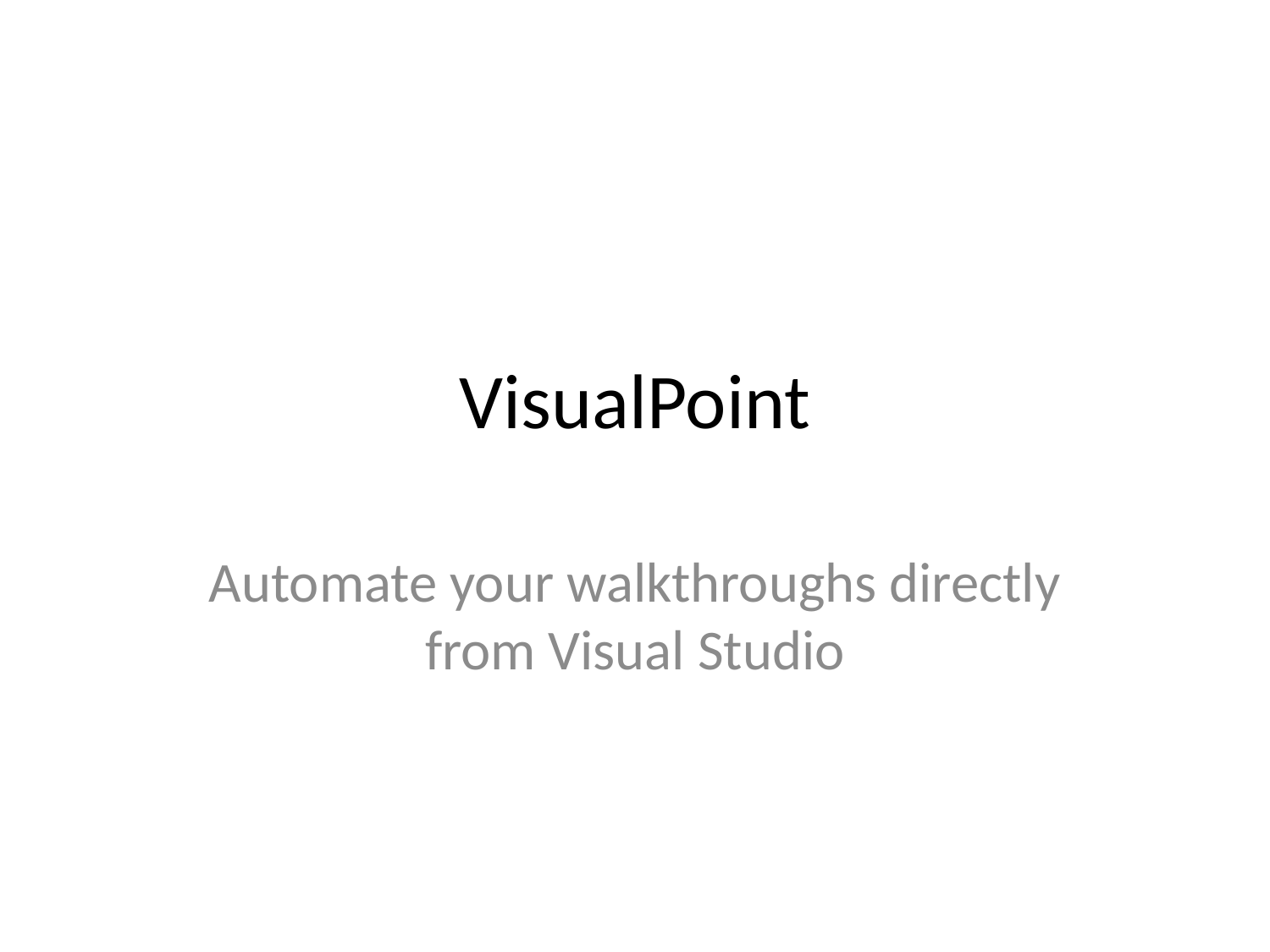

# VisualPoint
Automate your walkthroughs directly from Visual Studio